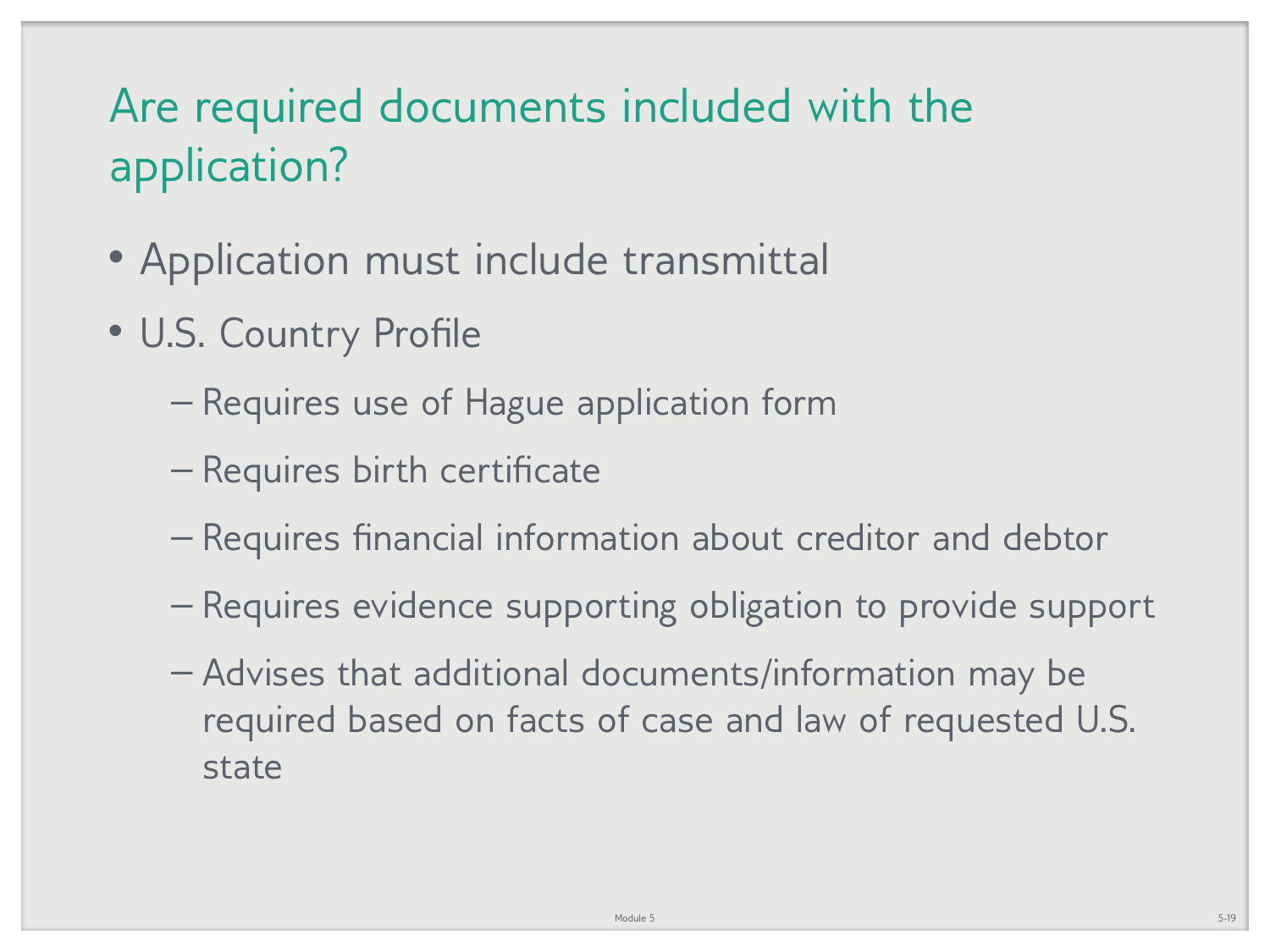

# Are required documents included with the application?
Application must include transmittal
U.S. Country Profile
Requires use of Hague application form
Requires birth certificate
Requires financial information about creditor and debtor
Requires evidence supporting obligation to provide support
Advises that additional documents/information may be required based on facts of case and law of requested U.S. state
Module 5
5-19